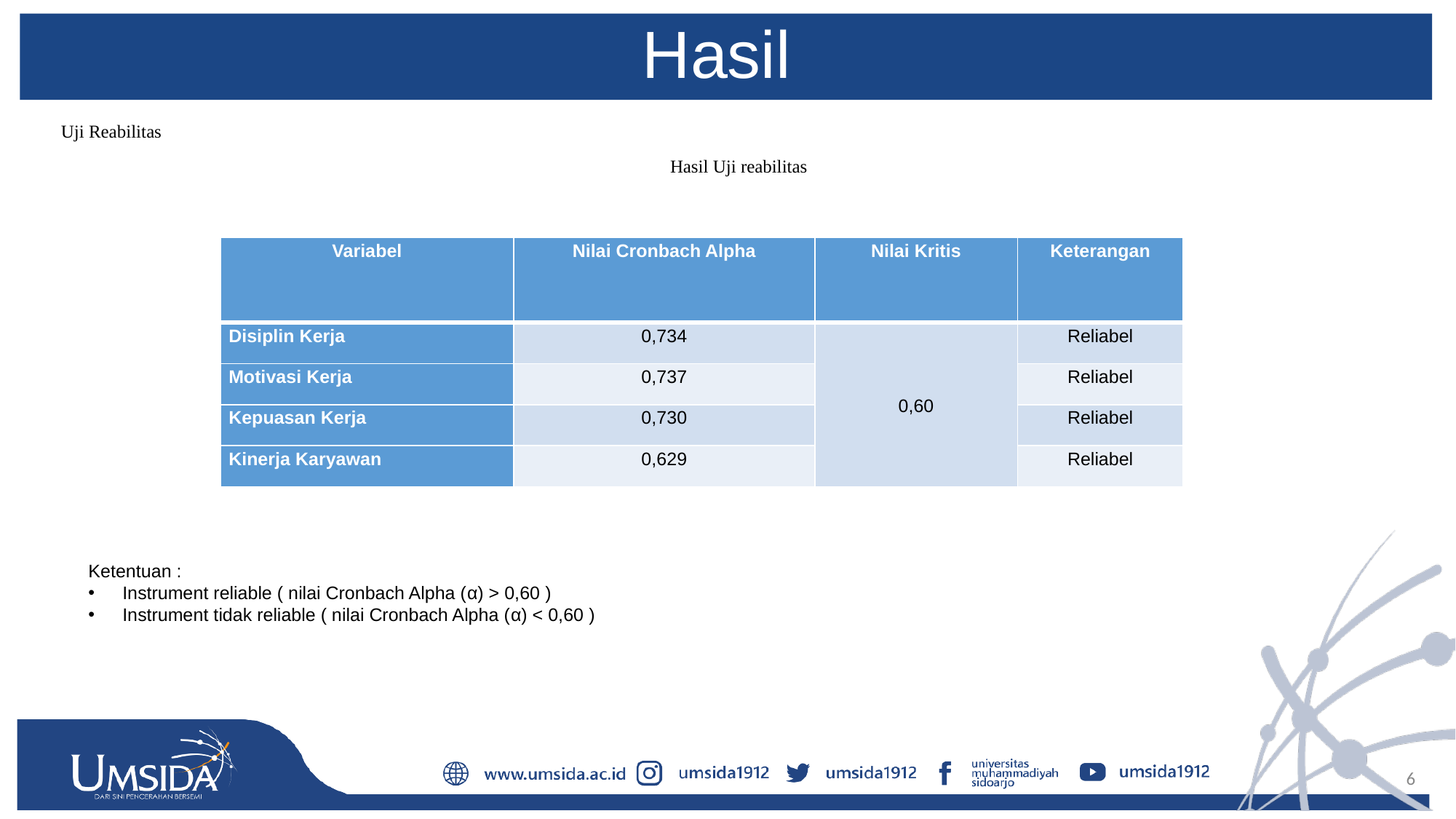

# Hasil
Uji Reabilitas
Hasil Uji reabilitas

Ketentuan :
Instrument reliable ( nilai Cronbach Alpha (α) > 0,60 )
Instrument tidak reliable ( nilai Cronbach Alpha (α) < 0,60 )

| Variabel | Nilai Cronbach Alpha | Nilai Kritis | Keterangan |
| --- | --- | --- | --- |
| Disiplin Kerja | 0,734 | 0,60 | Reliabel |
| Motivasi Kerja | 0,737 |  | Reliabel |
| Kepuasan Kerja | 0,730 |  | Reliabel |
| Kinerja Karyawan | 0,629 |  | Reliabel |